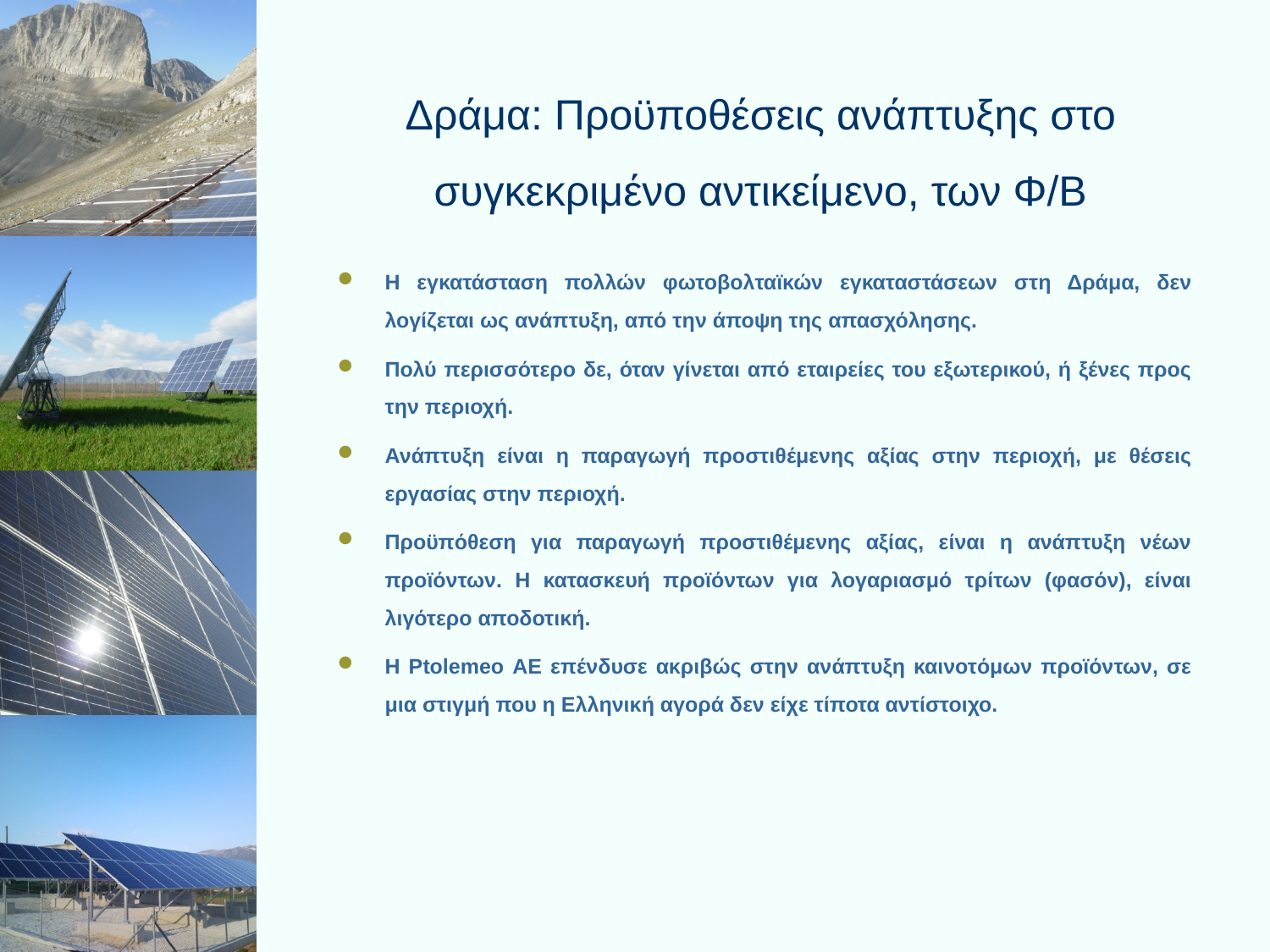

Δράμα: Προϋποθέσεις ανάπτυξης στο συγκεκριμένο αντικείμενο, των Φ/Β
Η εγκατάσταση πολλών φωτοβολταϊκών εγκαταστάσεων στη Δράμα, δεν λογίζεται ως ανάπτυξη, από την άποψη της απασχόλησης.
Πολύ περισσότερο δε, όταν γίνεται από εταιρείες του εξωτερικού, ή ξένες προς την περιοχή.
Ανάπτυξη είναι η παραγωγή προστιθέμενης αξίας στην περιοχή, με θέσεις εργασίας στην περιοχή.
Προϋπόθεση για παραγωγή προστιθέμενης αξίας, είναι η ανάπτυξη νέων προϊόντων. Η κατασκευή προϊόντων για λογαριασμό τρίτων (φασόν), είναι λιγότερο αποδοτική.
Η Ptolemeo ΑΕ επένδυσε ακριβώς στην ανάπτυξη καινοτόμων προϊόντων, σε μια στιγμή που η Ελληνική αγορά δεν είχε τίποτα αντίστοιχο.